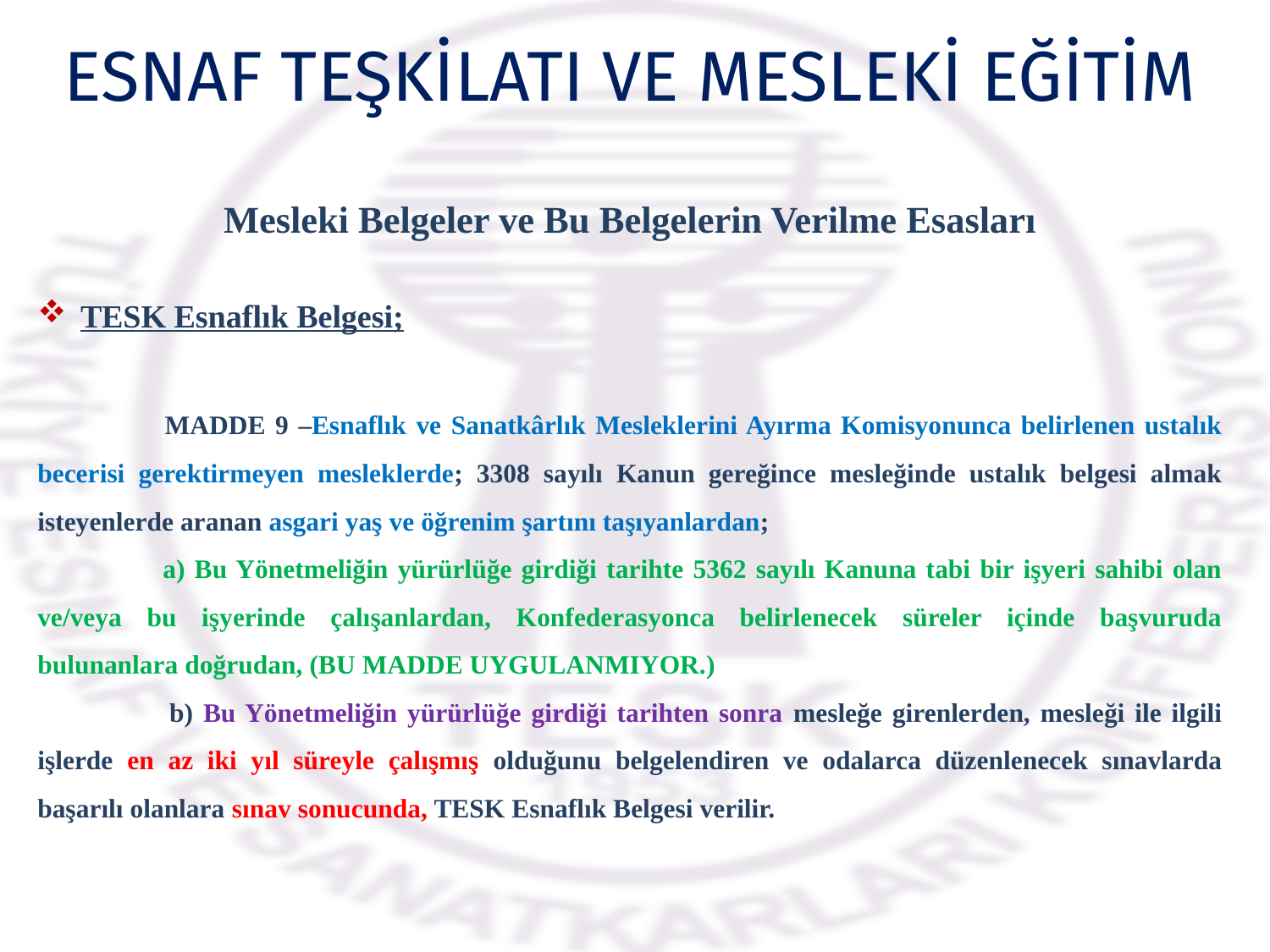

ESNAF TEŞKİLATI VE MESLEKİ EĞİTİM
Mesleki Belgeler ve Bu Belgelerin Verilme Esasları

TESK Esnaflık Belgesi;

             MADDE 9 –Esnaflık ve Sanatkârlık Mesleklerini Ayırma Komisyonunca belirlenen ustalık becerisi gerektirmeyen mesleklerde; 3308 sayılı Kanun gereğince mesleğinde ustalık belgesi almak isteyenlerde aranan asgari yaş ve öğrenim şartını taşıyanlardan;
             a) Bu Yönetmeliğin yürürlüğe girdiği tarihte 5362 sayılı Kanuna tabi bir işyeri sahibi olan ve/veya bu işyerinde çalışanlardan, Konfederasyonca belirlenecek süreler içinde başvuruda bulunanlara doğrudan, (BU MADDE UYGULANMIYOR.)
             b) Bu Yönetmeliğin yürürlüğe girdiği tarihten sonra mesleğe girenlerden, mesleği ile ilgili işlerde en az iki yıl süreyle çalışmış olduğunu belgelendiren ve odalarca düzenlenecek sınavlarda başarılı olanlara sınav sonucunda, TESK Esnaflık Belgesi verilir.